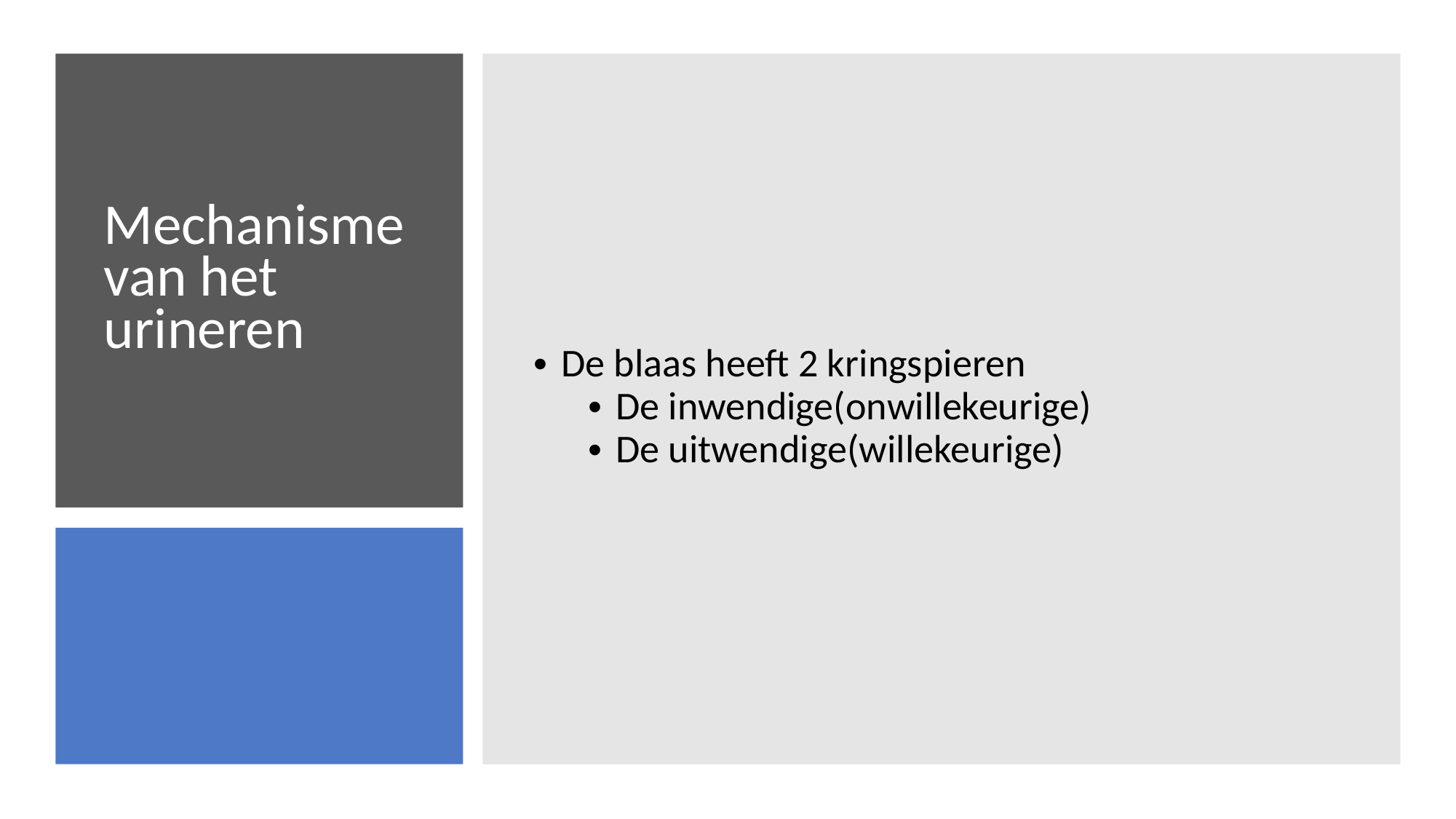

De blaas heeft 2 kringspieren
De inwendige(onwillekeurige)
De uitwendige(willekeurige)
Mechanisme van het urineren